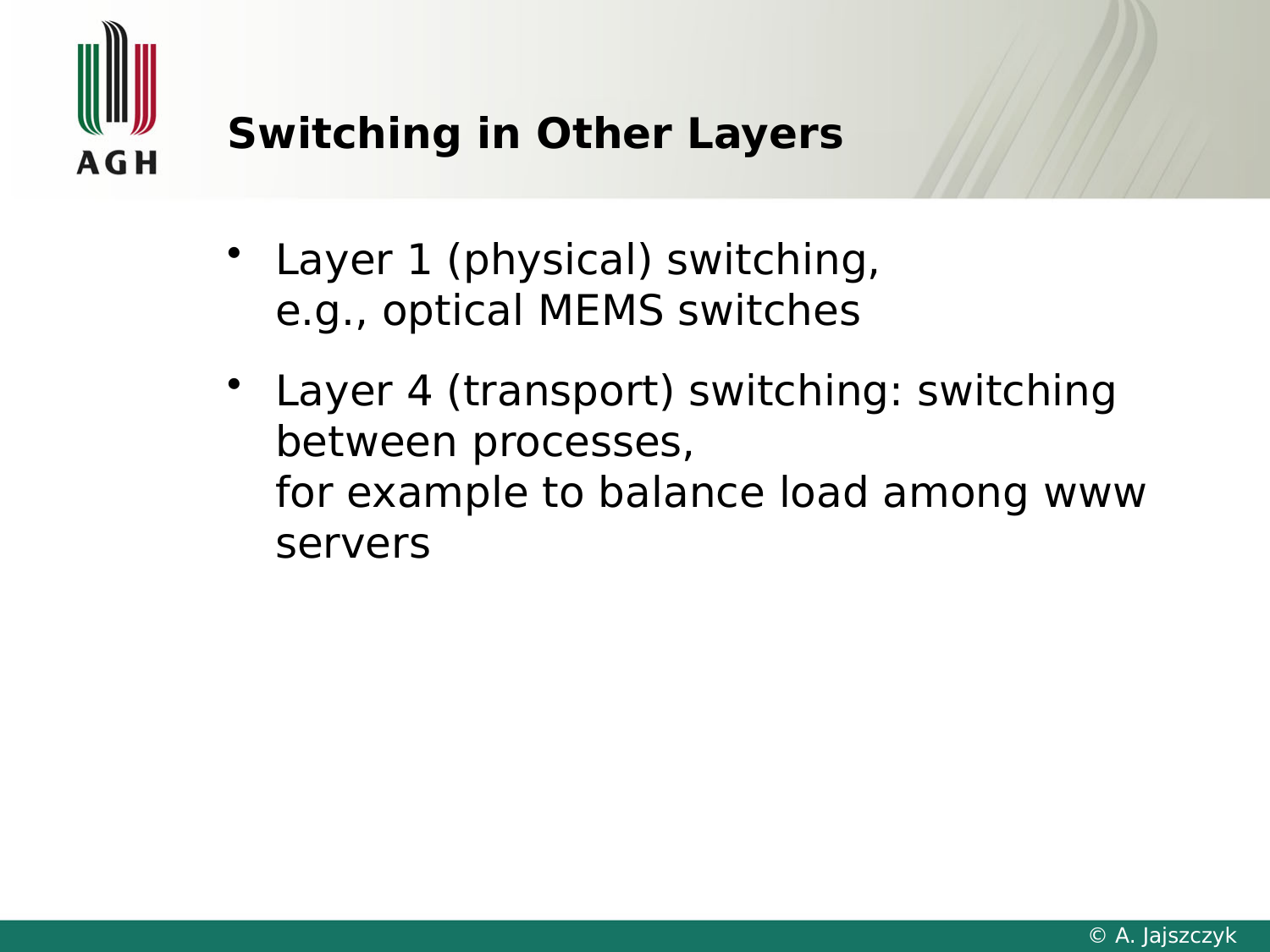

# Switching in Other Layers
Layer 1 (physical) switching,
e.g., optical MEMS switches
Layer 4 (transport) switching: switching between processes,
for example to balance load among www servers